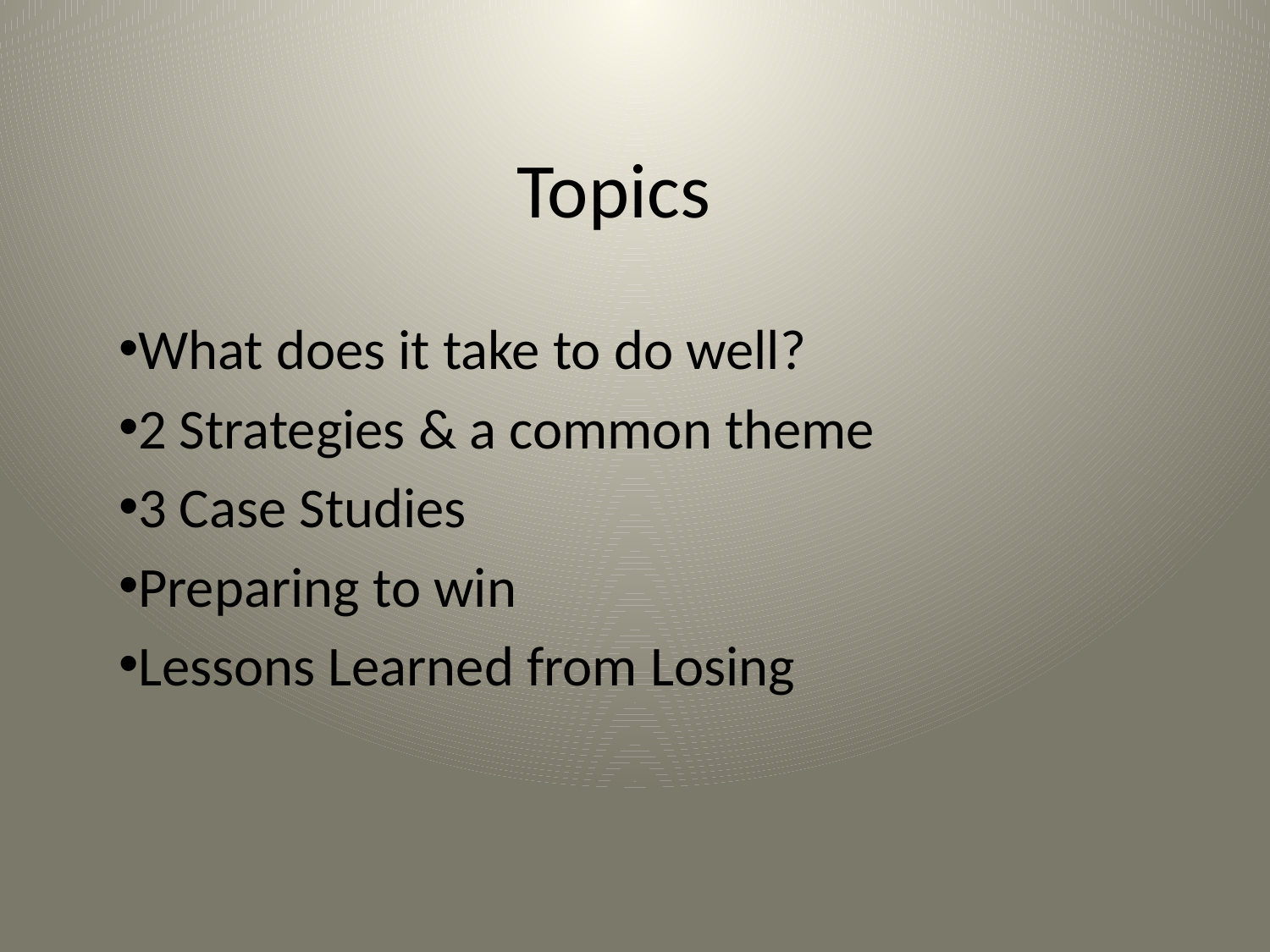

# Topics
What does it take to do well?
2 Strategies & a common theme
3 Case Studies
Preparing to win
Lessons Learned from Losing